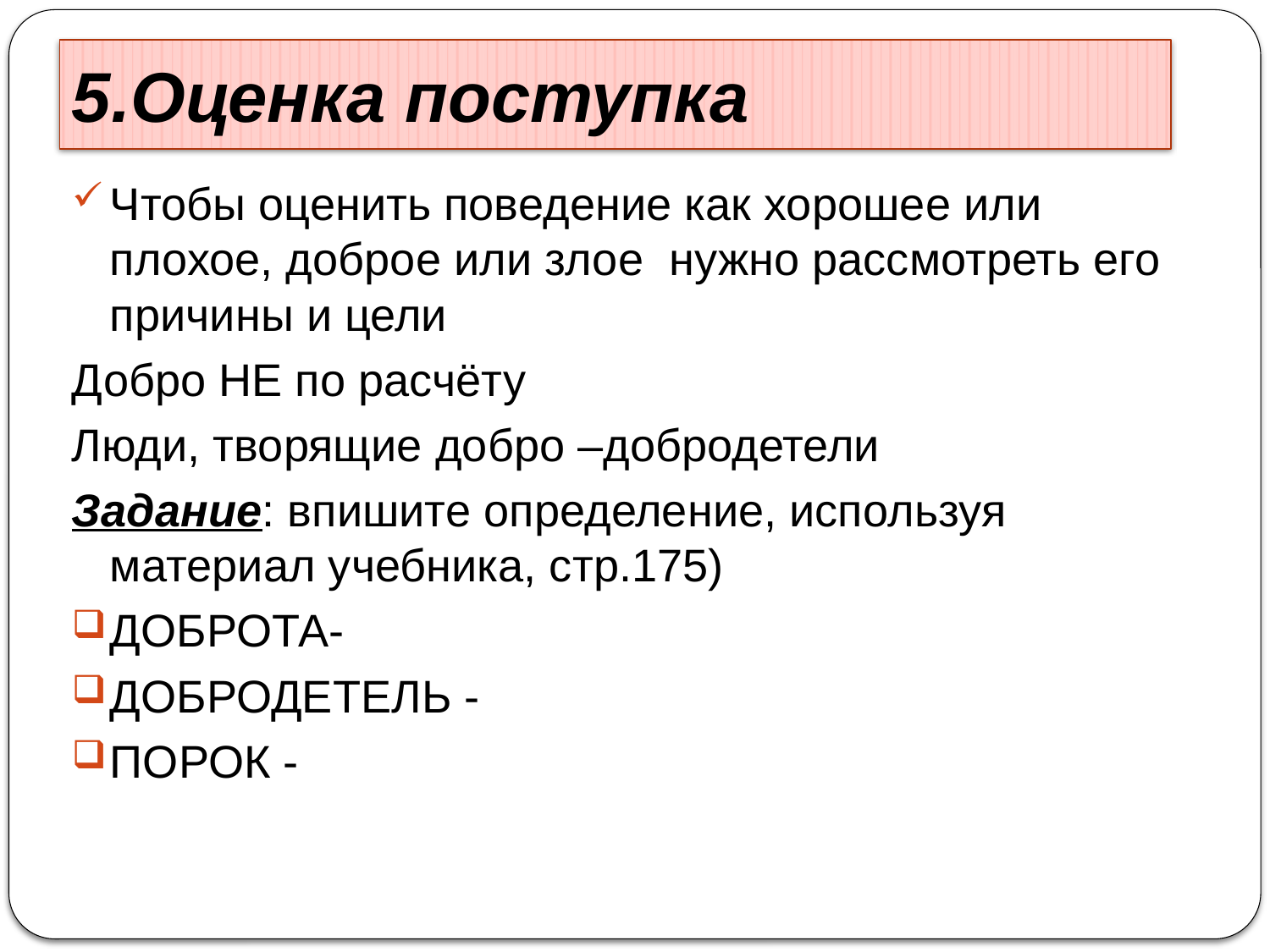

# 5.Оценка поступка
Чтобы оценить поведение как хорошее или плохое, доброе или злое  нужно рассмотреть его причины и цели
Добро НЕ по расчёту
Люди, творящие добро –добродетели
Задание: впишите определение, используя материал учебника, стр.175)
ДОБРОТА-
ДОБРОДЕТЕЛЬ -
ПОРОК -